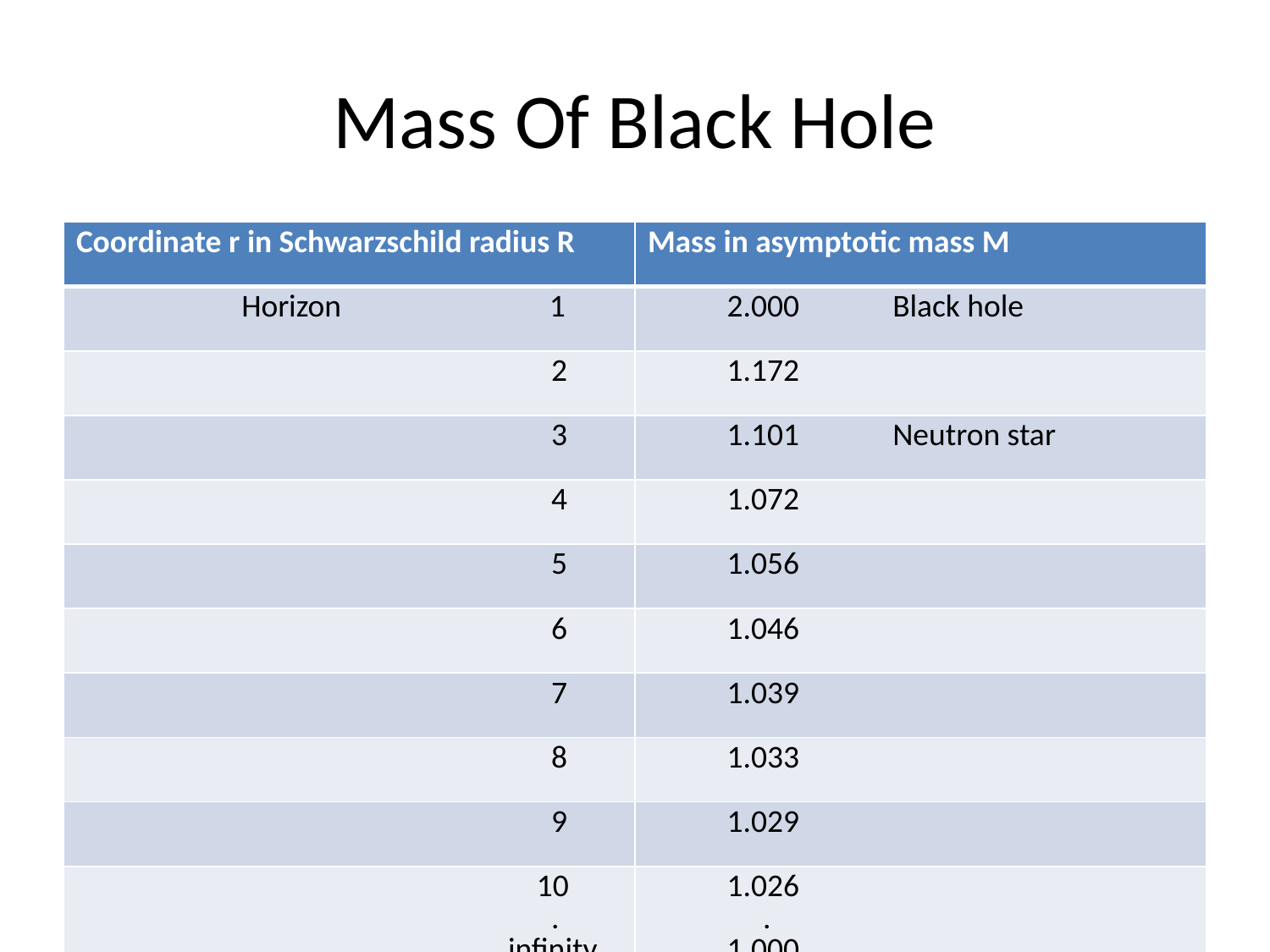

# Mass Of Black Hole
| Coordinate r in Schwarzschild radius R | Mass in asymptotic mass M |
| --- | --- |
| Horizon 1 | 2.000 Black hole |
| 2 | 1.172 |
| 3 | 1.101 Neutron star |
| 4 | 1.072 |
| 5 | 1.056 |
| 6 | 1.046 |
| 7 | 1.039 |
| 8 | 1.033 |
| 9 | 1.029 |
| 10 . infinity | 1.026 . 1.000 |